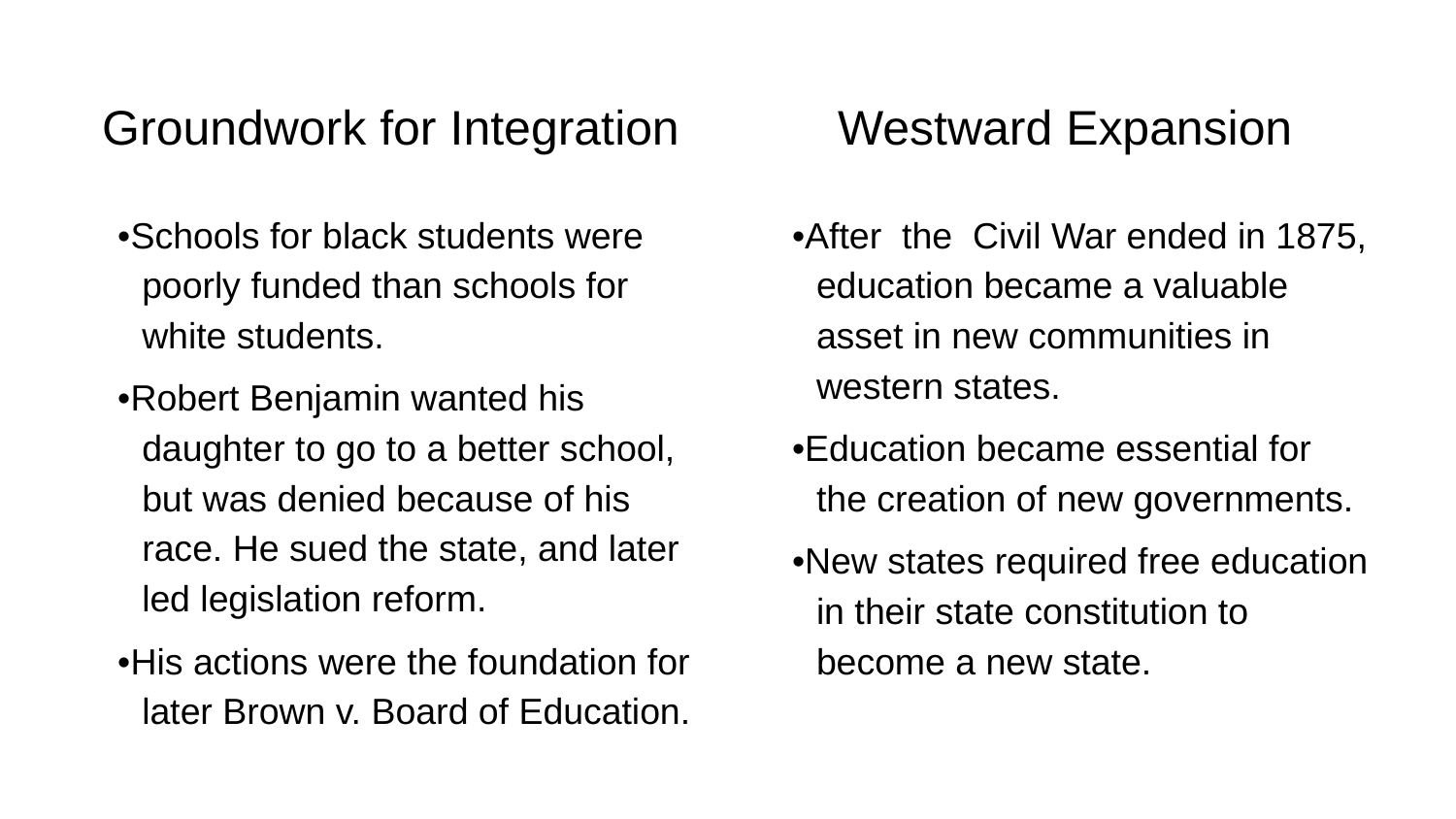

# Groundwork for Integration
Westward Expansion
•Schools for black students were poorly funded than schools for white students.
•Robert Benjamin wanted his daughter to go to a better school, but was denied because of his race. He sued the state, and later led legislation reform.
•His actions were the foundation for later Brown v. Board of Education.

•After  the  Civil War ended in 1875, education became a valuable asset in new communities in western states.
•Education became essential for the creation of new governments.
•New states required free education in their state constitution to become a new state.